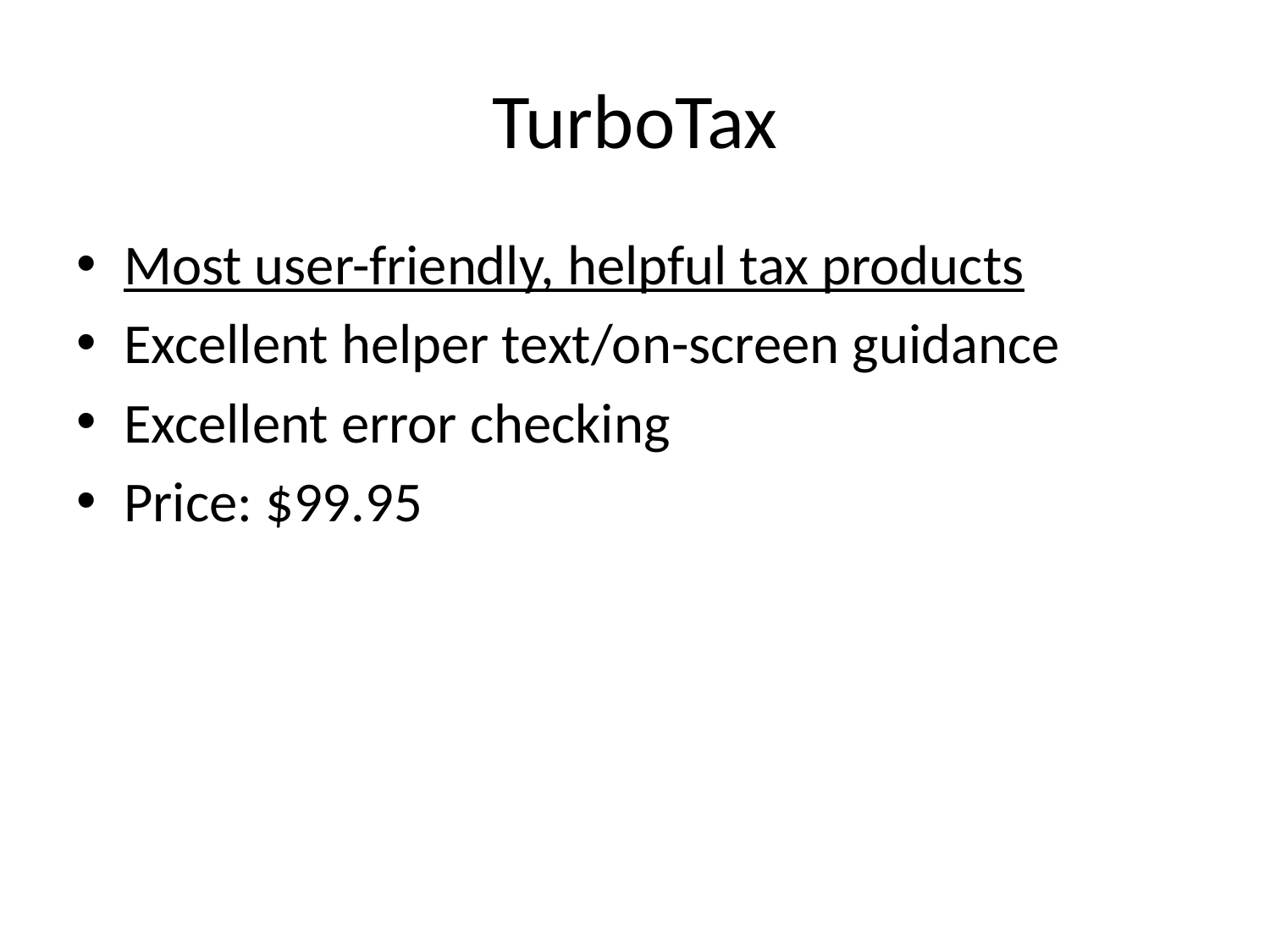

# TurboTax
Most user-friendly, helpful tax products
Excellent helper text/on-screen guidance
Excellent error checking
Price: $99.95